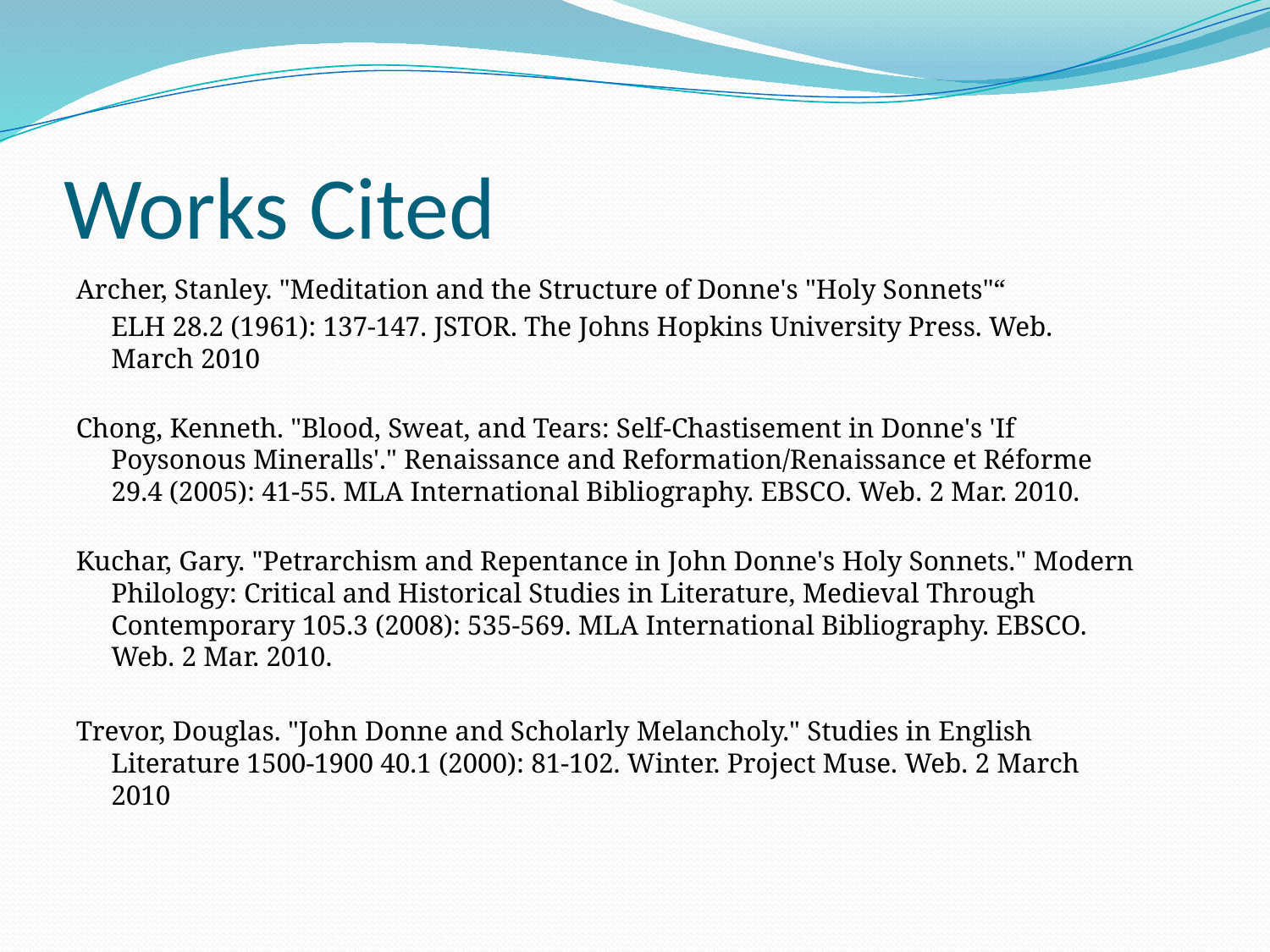

# Works Cited
Archer, Stanley. "Meditation and the Structure of Donne's "Holy Sonnets"“
	ELH 28.2 (1961): 137-147. JSTOR. The Johns Hopkins University Press. Web. March 2010
Chong, Kenneth. "Blood, Sweat, and Tears: Self-Chastisement in Donne's 'If Poysonous Mineralls'." Renaissance and Reformation/Renaissance et Réforme 29.4 (2005): 41-55. MLA International Bibliography. EBSCO. Web. 2 Mar. 2010.
Kuchar, Gary. "Petrarchism and Repentance in John Donne's Holy Sonnets." Modern Philology: Critical and Historical Studies in Literature, Medieval Through Contemporary 105.3 (2008): 535-569. MLA International Bibliography. EBSCO. Web. 2 Mar. 2010.

Trevor, Douglas. "John Donne and Scholarly Melancholy." Studies in English Literature 1500-1900 40.1 (2000): 81-102. Winter. Project Muse. Web. 2 March 2010